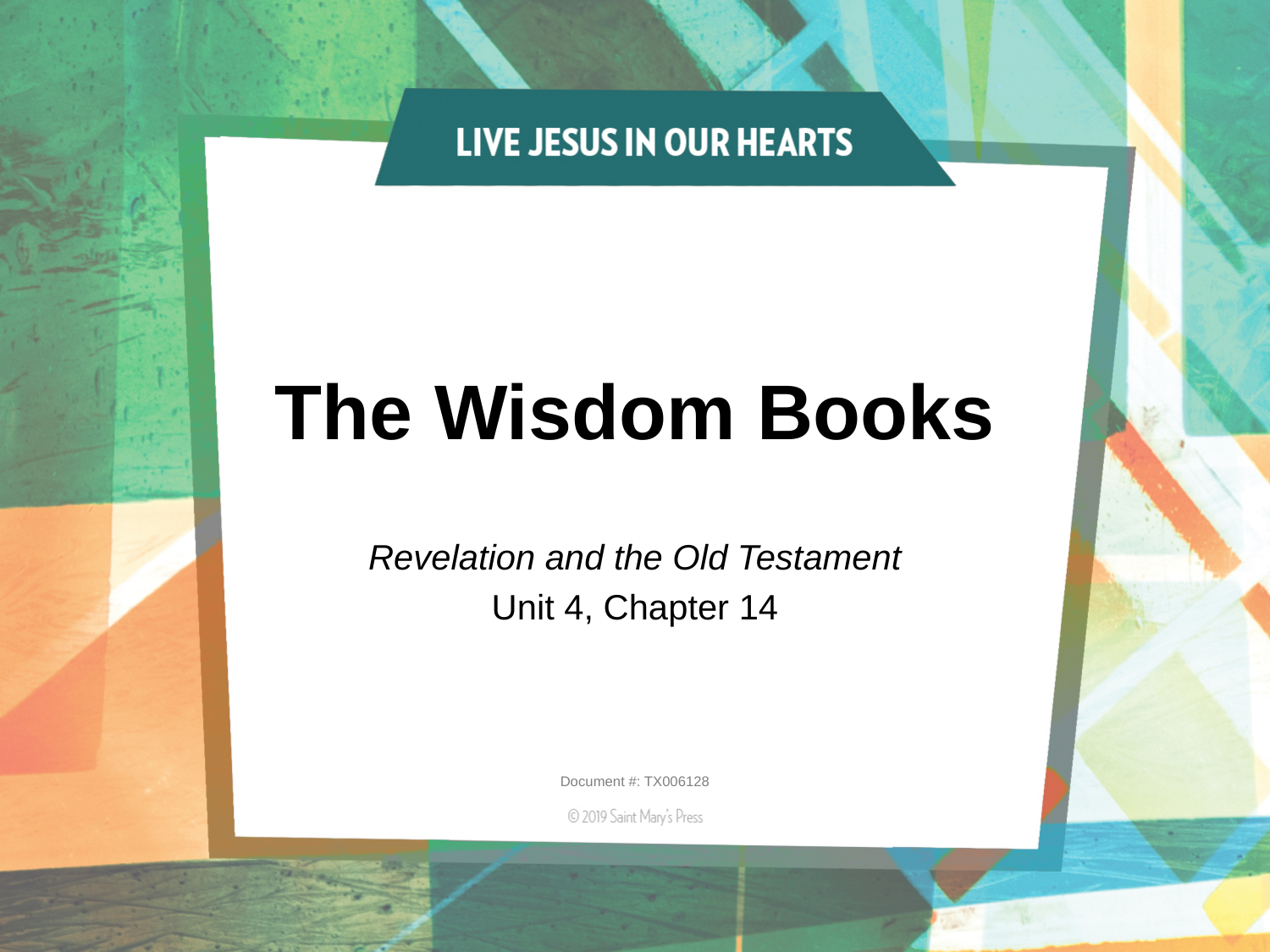

# The Wisdom Books
Revelation and the Old Testament
Unit 4, Chapter 14
Document #: TX006128